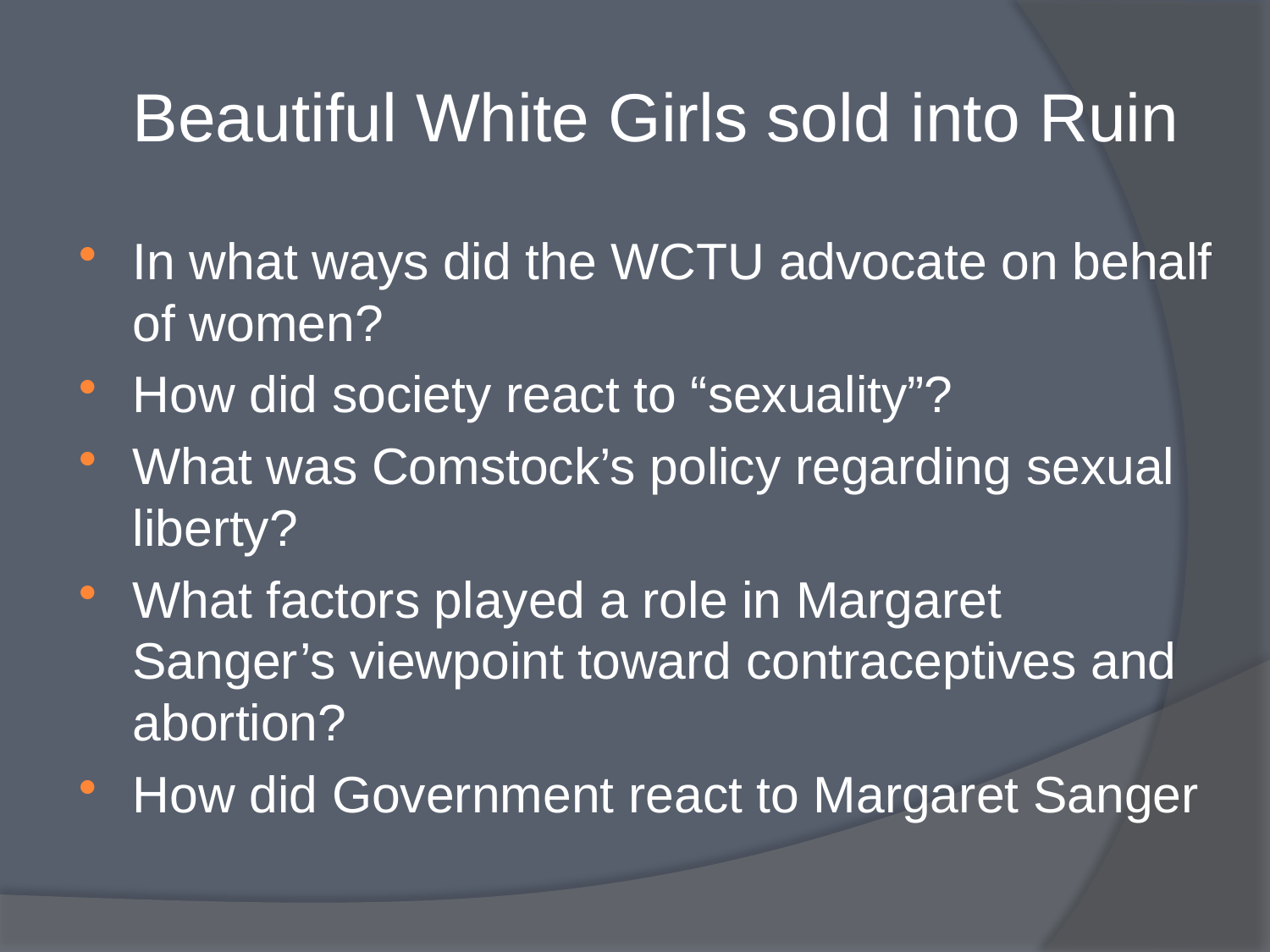

# Beautiful White Girls sold into Ruin
In what ways did the WCTU advocate on behalf of women?
How did society react to “sexuality”?
What was Comstock’s policy regarding sexual liberty?
What factors played a role in Margaret Sanger’s viewpoint toward contraceptives and abortion?
How did Government react to Margaret Sanger